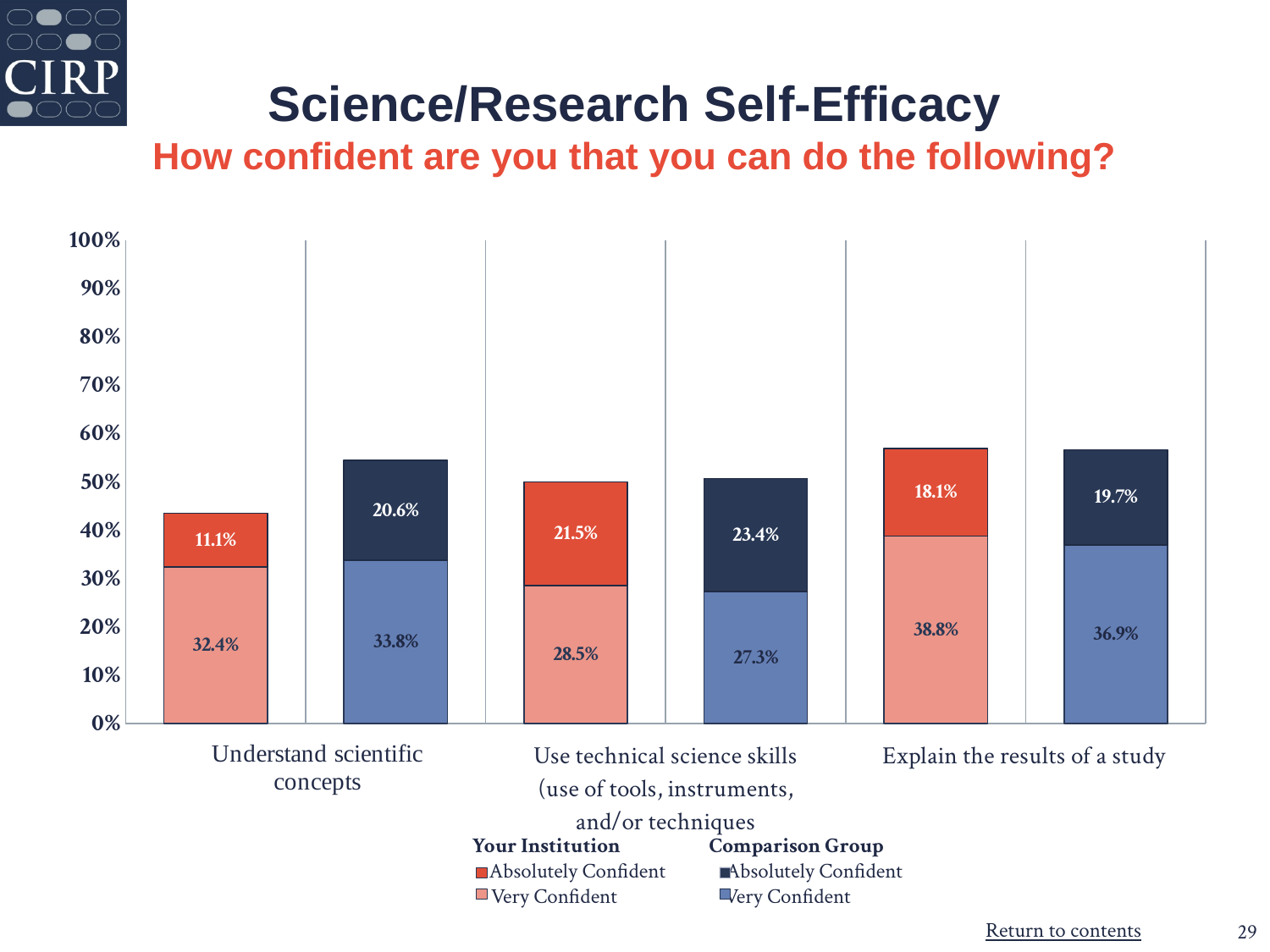

# Science/Research Self-Efficacy How confident are you that you can do the following?

### Chart

| Category | Absolutely | Very |
|---|---|---|
| Your Institution | 0.324 | 0.111 |
| Comparison Group | 0.338 | 0.206 |
| Your Institution | 0.285 | 0.215 |
| Comparison Group | 0.273 | 0.234 |
| Your Institution | 0.388 | 0.181 |
| Comparison Group | 0.369 | 0.197 |
 Your Institution                     Comparison Group
     Absolutely Confident             Absolutely Confident
     Very Confident                       Very Confident

29